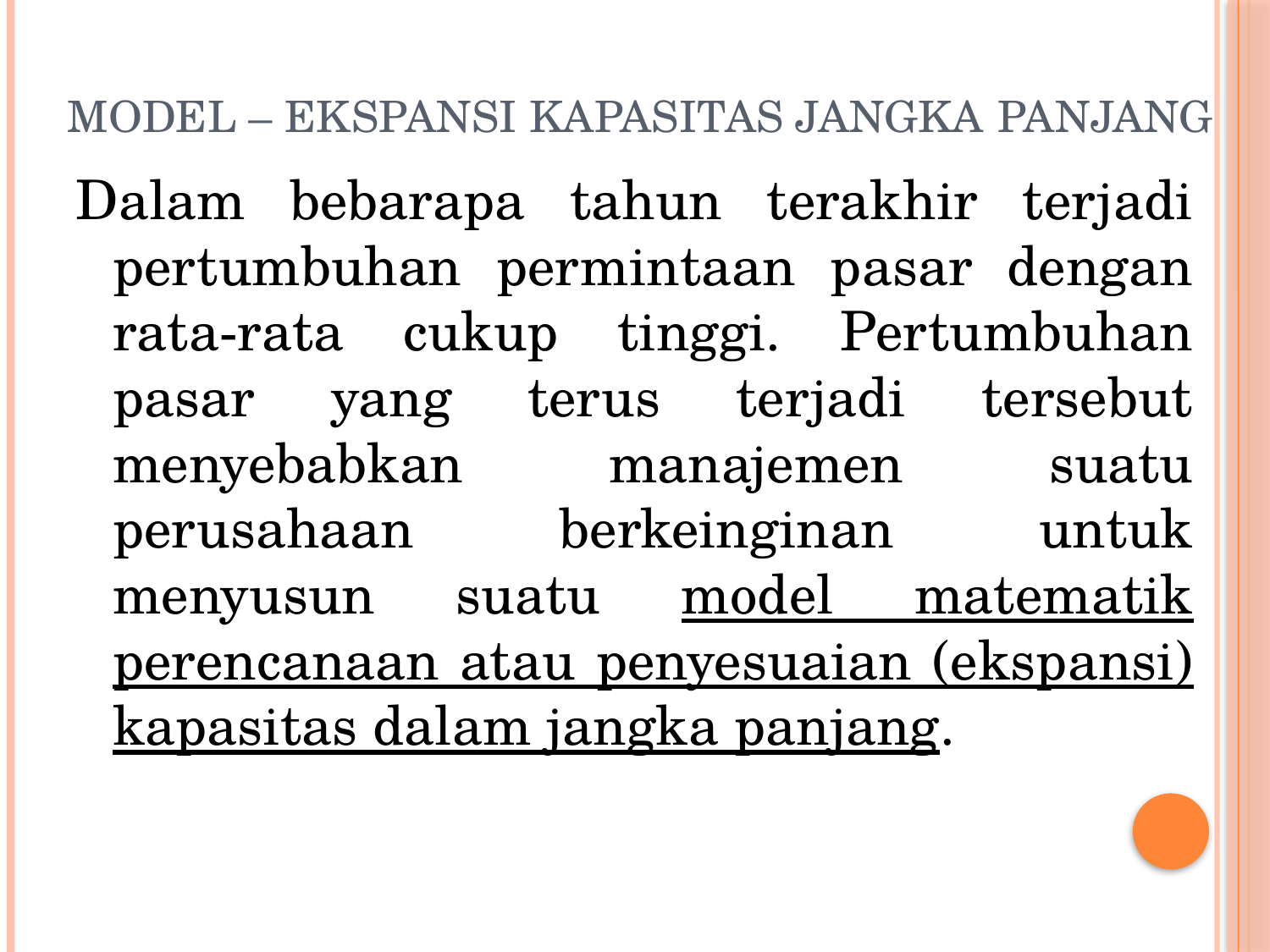

# Model – Ekspansi Kapasitas Jangka Panjang
Dalam bebarapa tahun terakhir terjadi pertumbuhan permintaan pasar dengan rata-rata cukup tinggi. Pertumbuhan pasar yang terus terjadi tersebut menyebabkan manajemen suatu perusahaan berkeinginan untuk menyusun suatu model matematik perencanaan atau penyesuaian (ekspansi) kapasitas dalam jangka panjang.